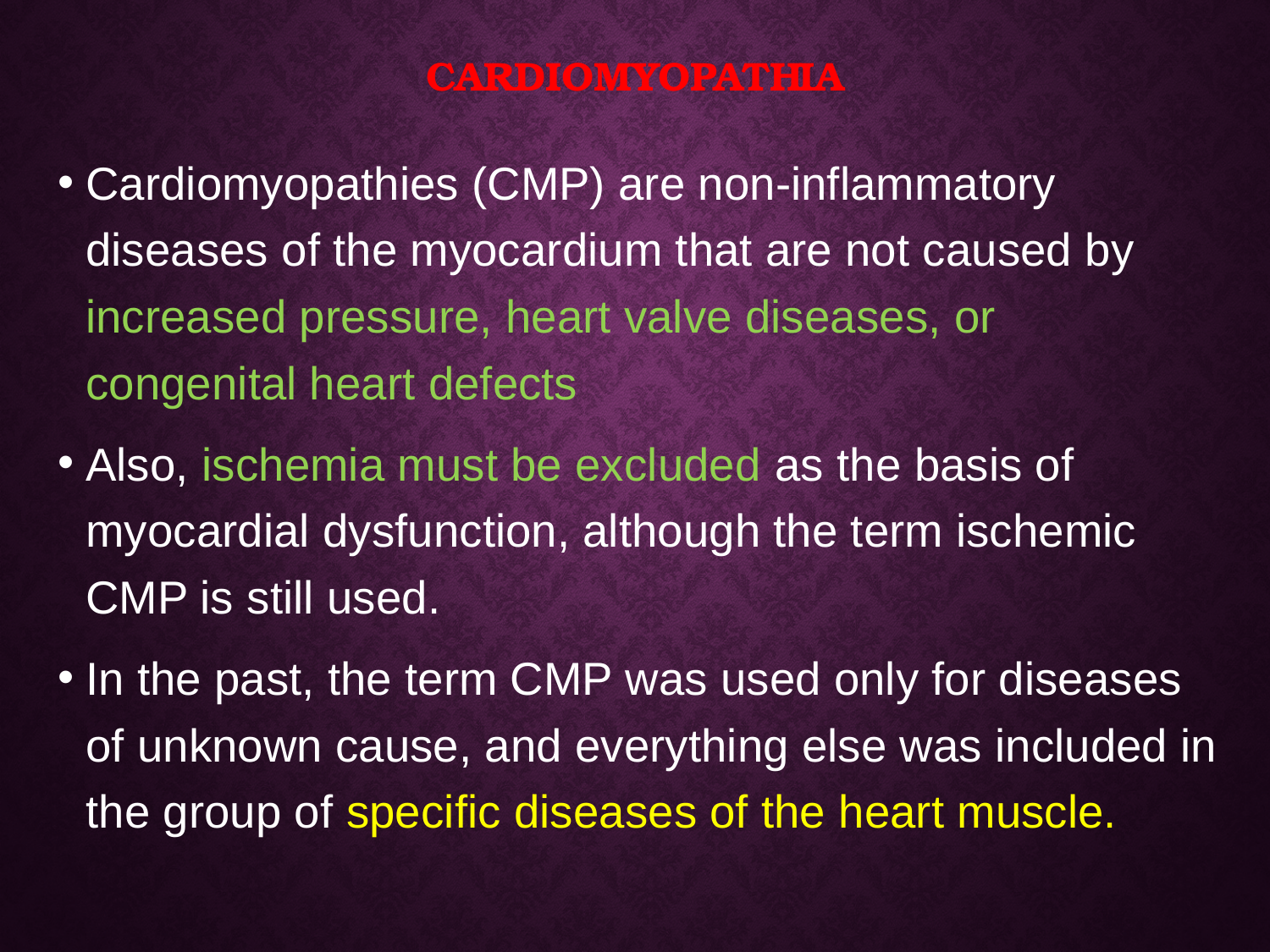

# cARDIOMyOPAThIA
Cardiomyopathies (CMP) are non-inflammatory diseases of the myocardium that are not caused by increased pressure, heart valve diseases, or congenital heart defects
Also, ischemia must be excluded as the basis of myocardial dysfunction, although the term ischemic CMP is still used.
In the past, the term CMP was used only for diseases of unknown cause, and everything else was included in the group of specific diseases of the heart muscle.